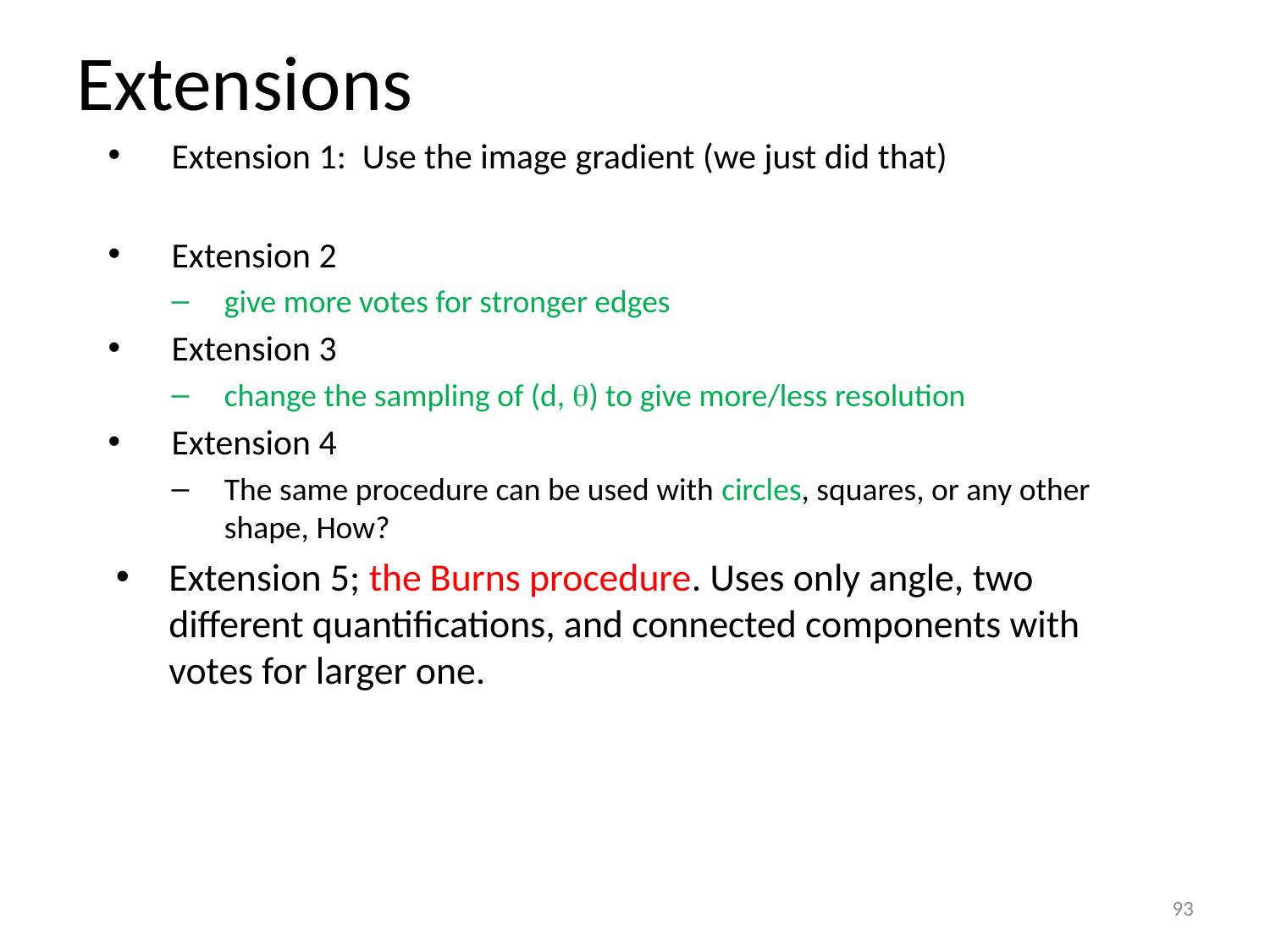

# Extensions
Extension 1:  Use the image gradient (we just did that)

Extension 2
give more votes for stronger edges
Extension 3
change the sampling of (d, θ) to give more/less resolution
Extension 4
The same procedure can be used with circles, squares, or any other shape, How?
Extension 5; the Burns procedure. Uses only angle, two different quantifications, and connected components with votes for larger one.

93